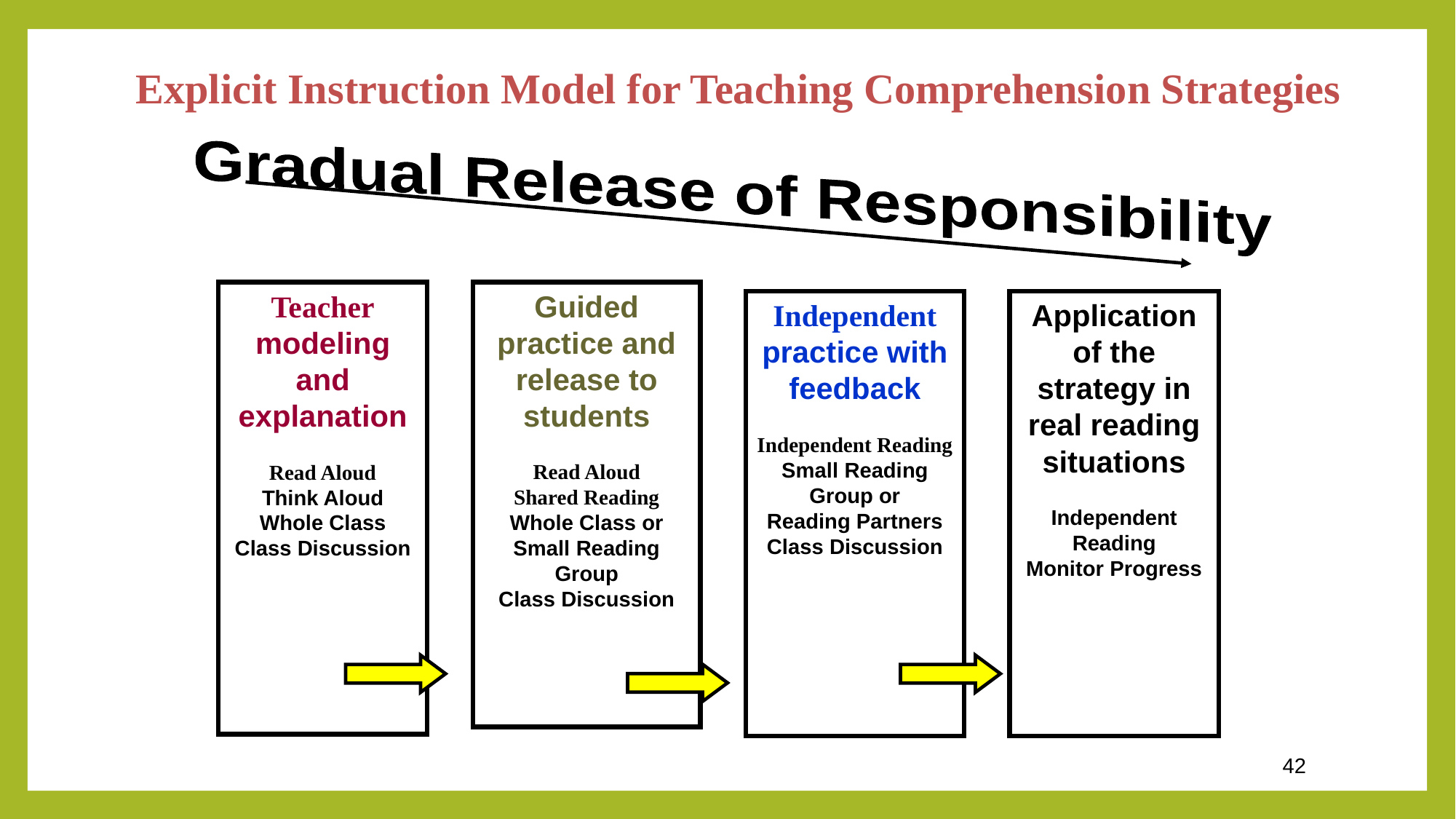

Explicit Instruction Model for Teaching Comprehension Strategies

Gradual Release of Responsibility

Teacher
modeling
and
explanation

Read Aloud
Think Aloud
Whole Class
Class Discussion

Guided practice and release to students

Read Aloud
Shared Reading
Whole Class or
Small Reading
Group
Class Discussion
Independent
practice with feedback

Independent Reading
Small Reading Group or
Reading Partners
Class Discussion

Application of the strategy in real reading situations

Independent Reading
Monitor Progress

42